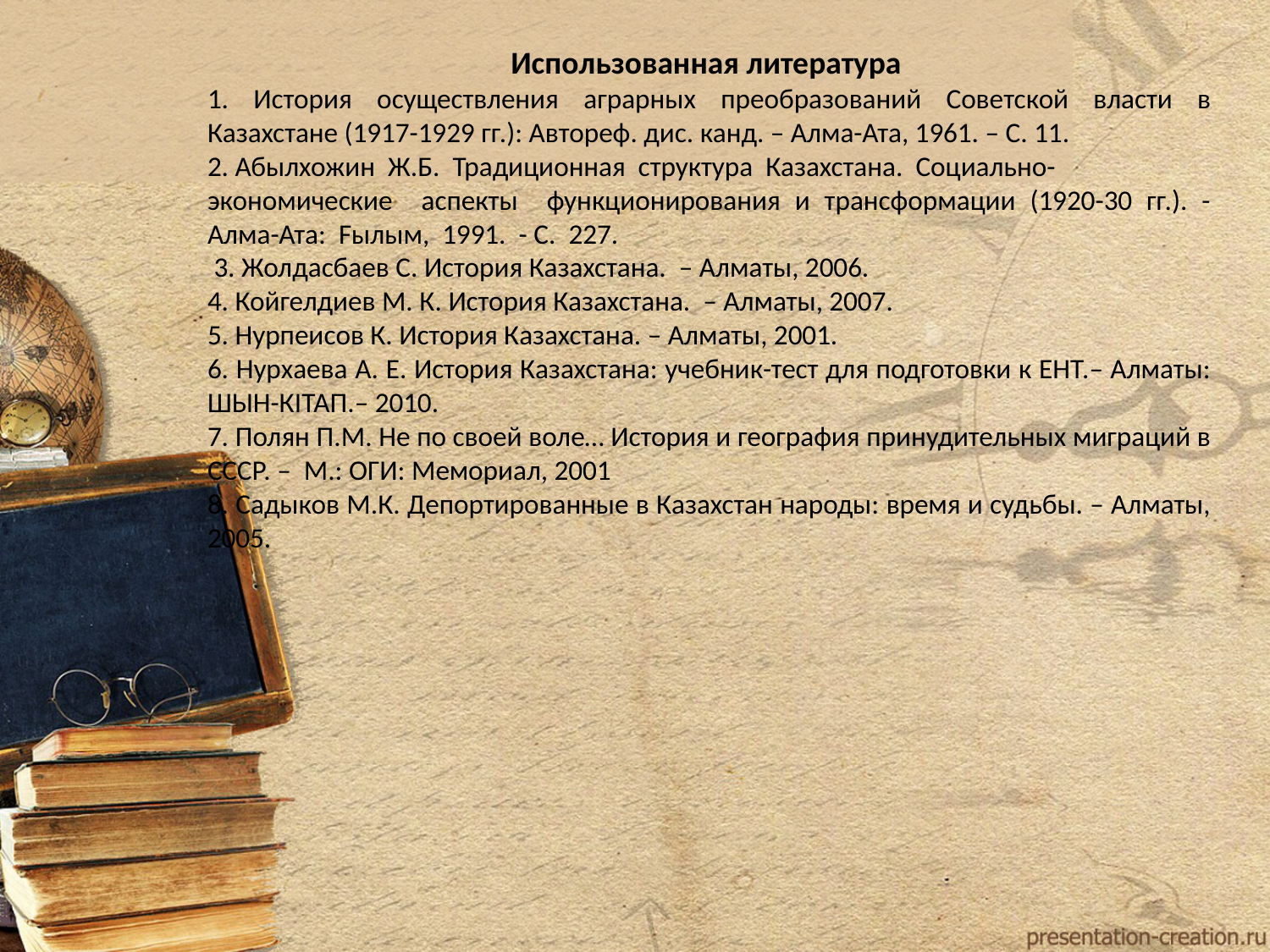

Использованная литература
1. История осуществления аграрных преобразований Советской власти в Казахстане (1917-1929 гг.): Автореф. дис. канд. – Алма-Ата, 1961. – С. 11.
2. Абылхожин  Ж.Б.  Традиционная  структура  Казахстана.  Социально-
экономические    аспекты    функционирования  и  трансформации  (1920-30  гг.).  - Алма-Ата:  Fылым,  1991.  - С.  227.
 3. Жолдасбаев С. История Казахстана.  – Алматы, 2006.
4. Койгелдиев М. К. История Казахстана.  – Алматы, 2007.
5. Нурпеисов К. История Казахстана. – Алматы, 2001.
6. Нурхаева А. Е. История Казахстана: учебник-тест для подготовки к ЕНТ.– Алматы: ШЫН-КIТАП.– 2010.
7. Полян П.М. Не по своей воле… История и география принудительных миграций в СССР. –  М.: ОГИ: Мемориал, 2001
8. Садыков М.К. Депортированные в Казахстан народы: время и судьбы. – Алматы, 2005.